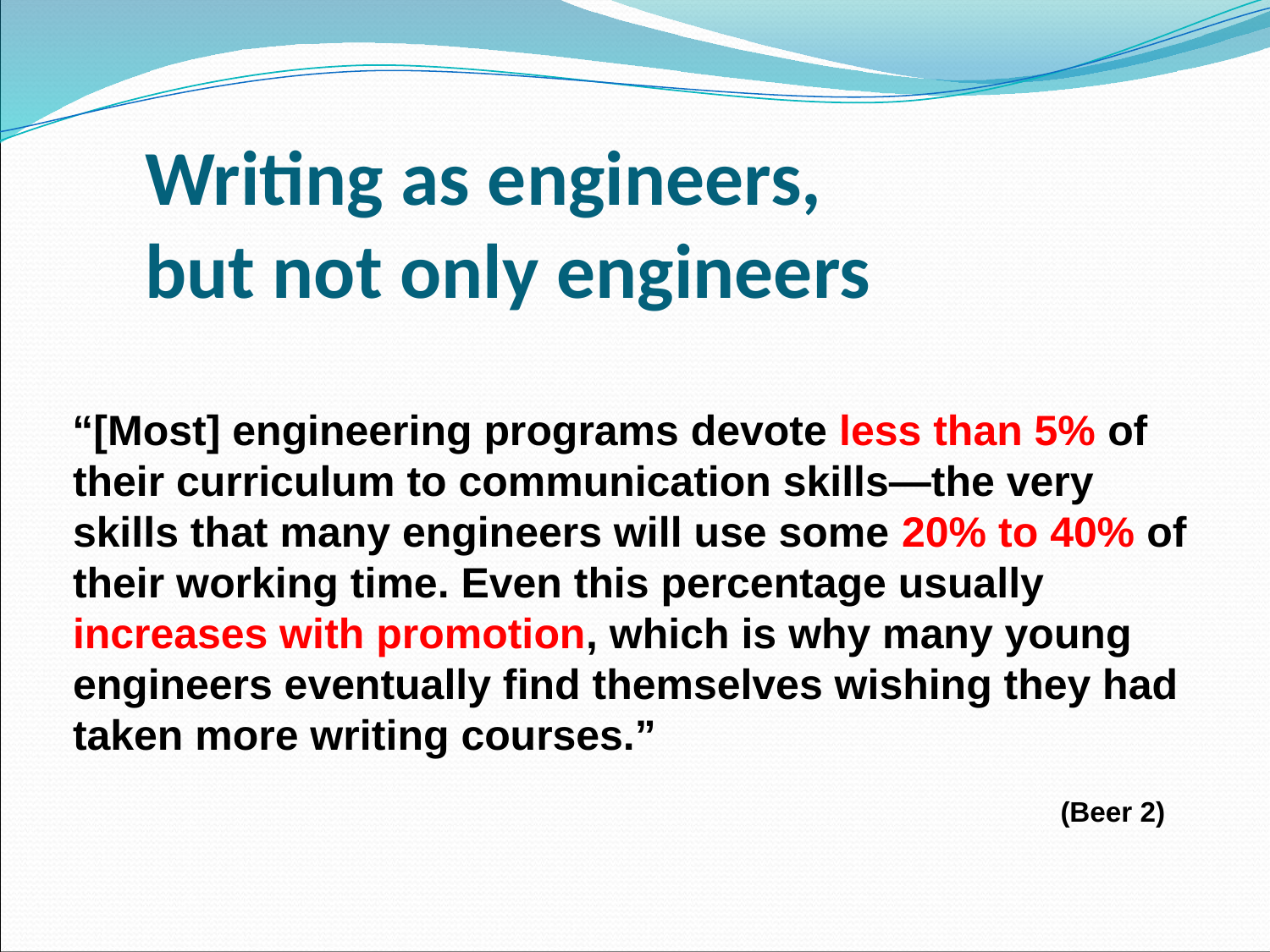

# Writing as engineers, but not only engineers
“[Most] engineering programs devote less than 5% of their curriculum to communication skills—the very skills that many engineers will use some 20% to 40% of their working time. Even this percentage usually increases with promotion, which is why many young engineers eventually find themselves wishing they had taken more writing courses.”
(Beer 2)